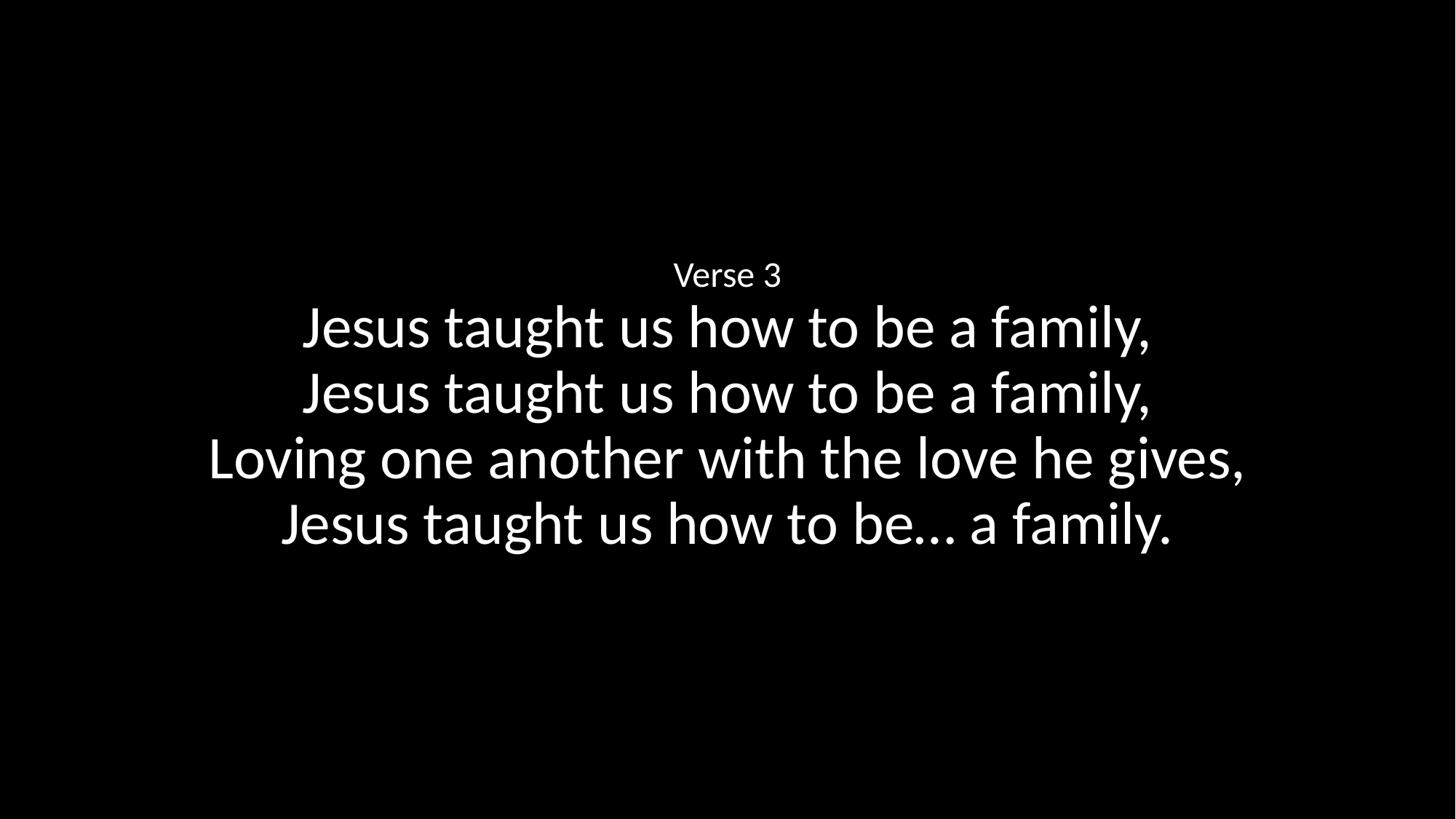

Verse 3
Jesus taught us how to be a family,
Jesus taught us how to be a family,
Loving one another with the love he gives,
Jesus taught us how to be… a family.